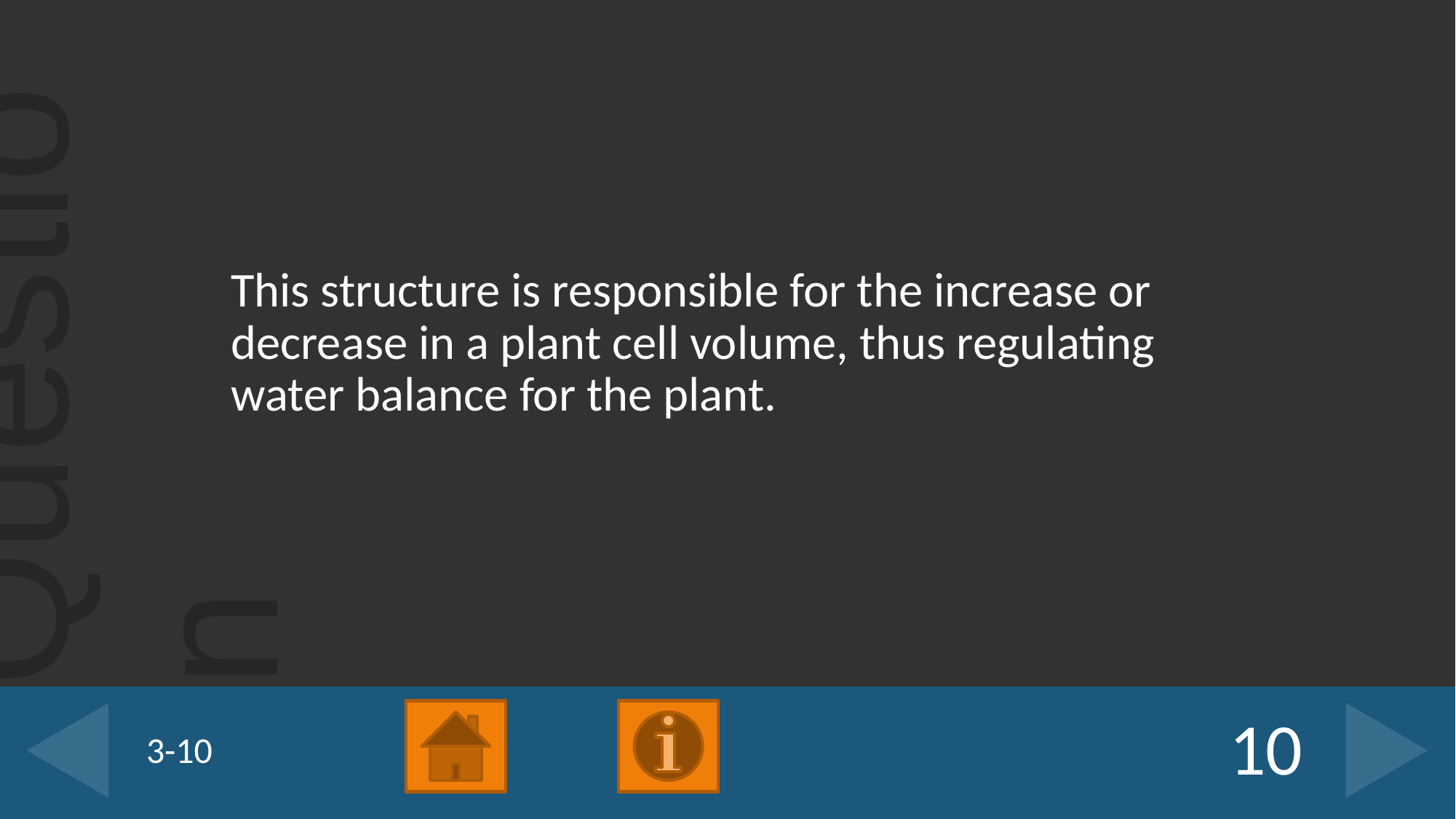

This structure is responsible for the increase or decrease in a plant cell volume, thus regulating water balance for the plant.

# 3-10
10